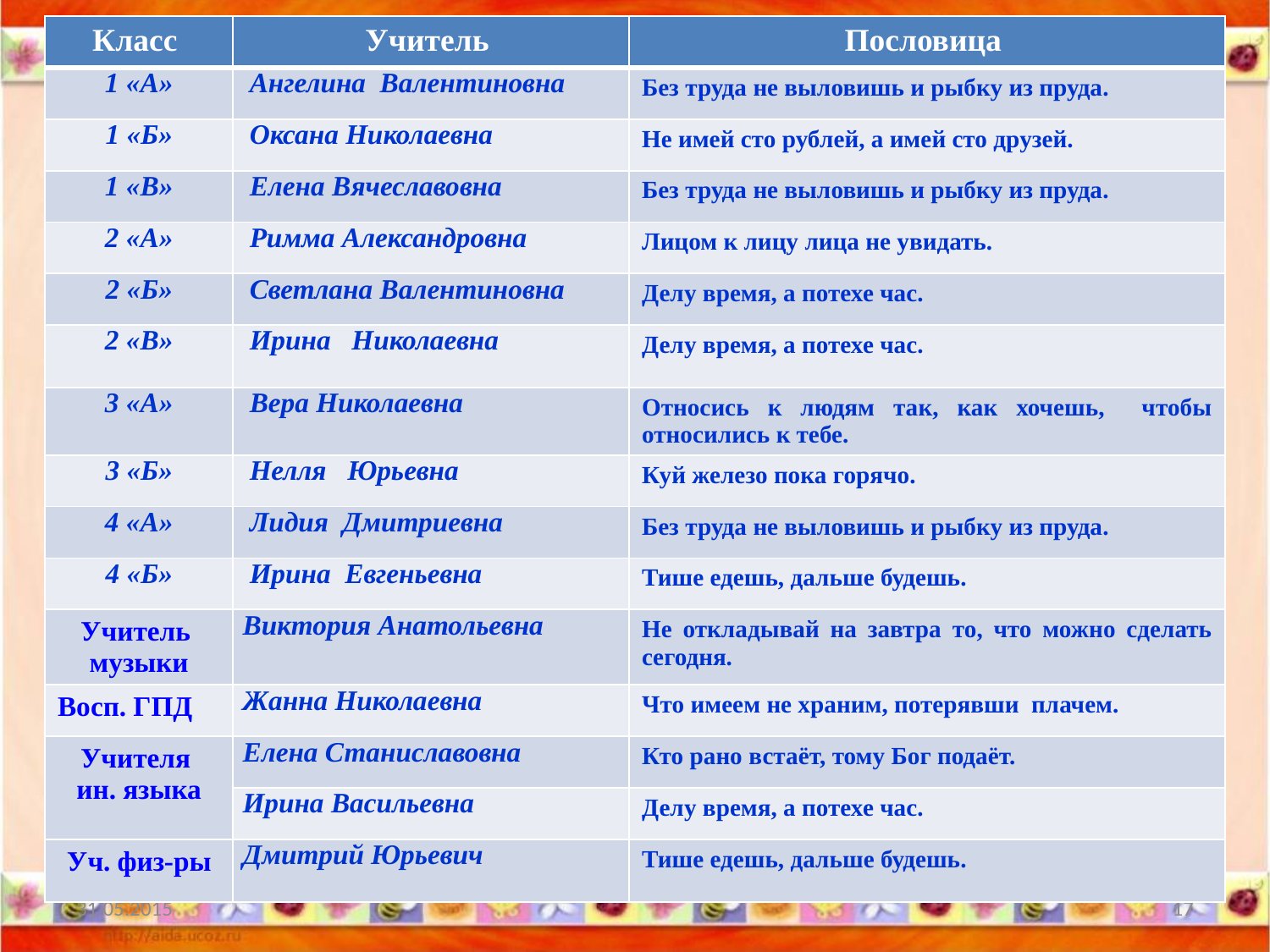

| Класс | Учитель | Пословица |
| --- | --- | --- |
| 1 «А» | Ангелина Валентиновна | Без труда не выловишь и рыбку из пруда. |
| 1 «Б» | Оксана Николаевна | Не имей сто рублей, а имей сто друзей. |
| 1 «В» | Елена Вячеславовна | Без труда не выловишь и рыбку из пруда. |
| 2 «А» | Римма Александровна | Лицом к лицу лица не увидать. |
| 2 «Б» | Светлана Валентиновна | Делу время, а потехе час. |
| 2 «В» | Ирина Николаевна | Делу время, а потехе час. |
| 3 «А» | Вера Николаевна | Относись к людям так, как хочешь, чтобы относились к тебе. |
| 3 «Б» | Нелля Юрьевна | Куй железо пока горячо. |
| 4 «А» | Лидия Дмитриевна | Без труда не выловишь и рыбку из пруда. |
| 4 «Б» | Ирина Евгеньевна | Тише едешь, дальше будешь. |
| Учитель музыки | Виктория Анатольевна | Не откладывай на завтра то, что можно сделать сегодня. |
| Восп. ГПД | Жанна Николаевна | Что имеем не храним, потерявши плачем. |
| Учителя ин. языка | Елена Станиславовна | Кто рано встаёт, тому Бог подаёт. |
|  | Ирина Васильевна | Делу время, а потехе час. |
| Уч. физ-ры | Дмитрий Юрьевич | Тише едешь, дальше будешь. |
31.05.2015
17